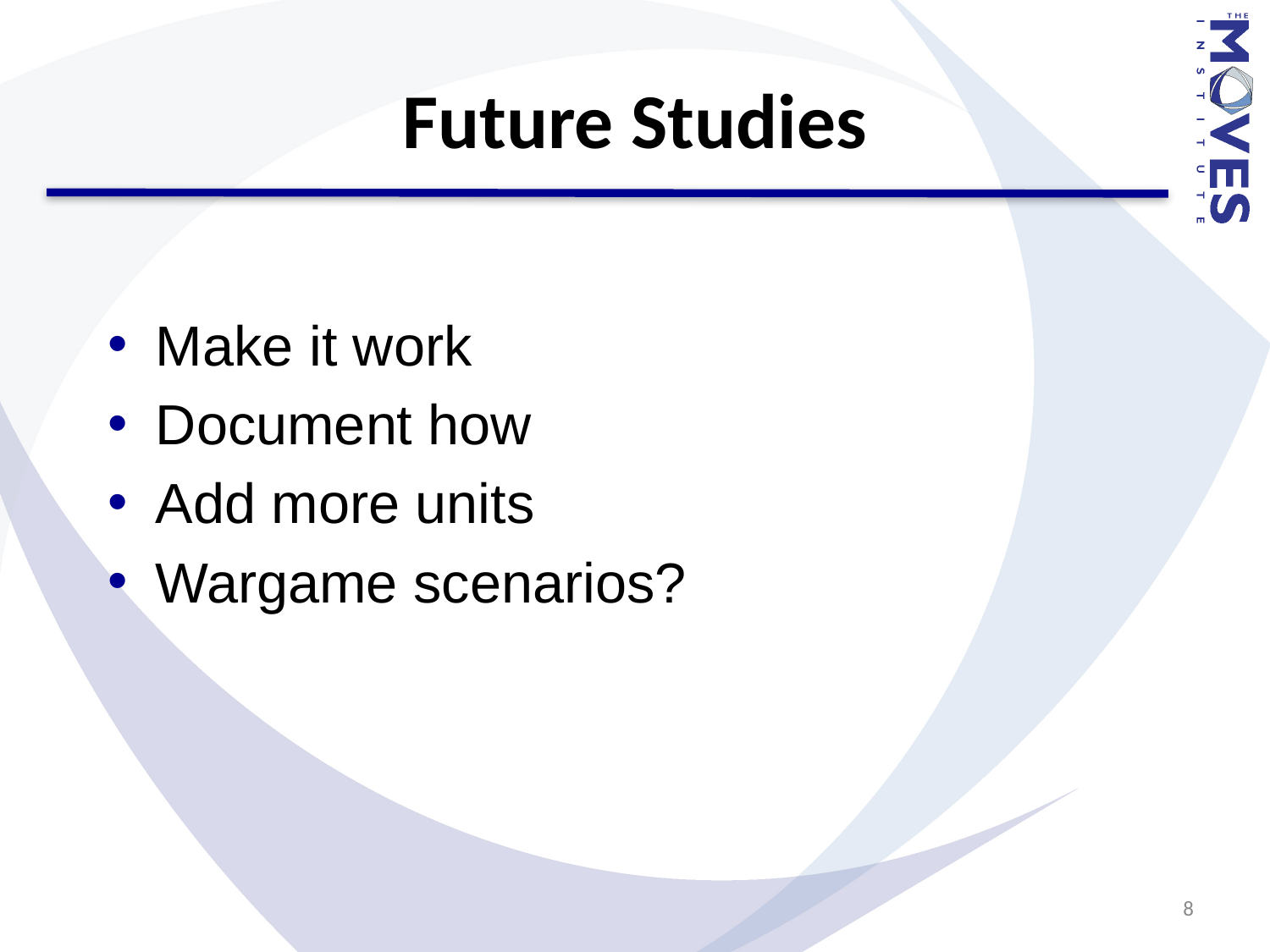

# Future Studies

Make it work
Document how
Add more units
Wargame scenarios?
8